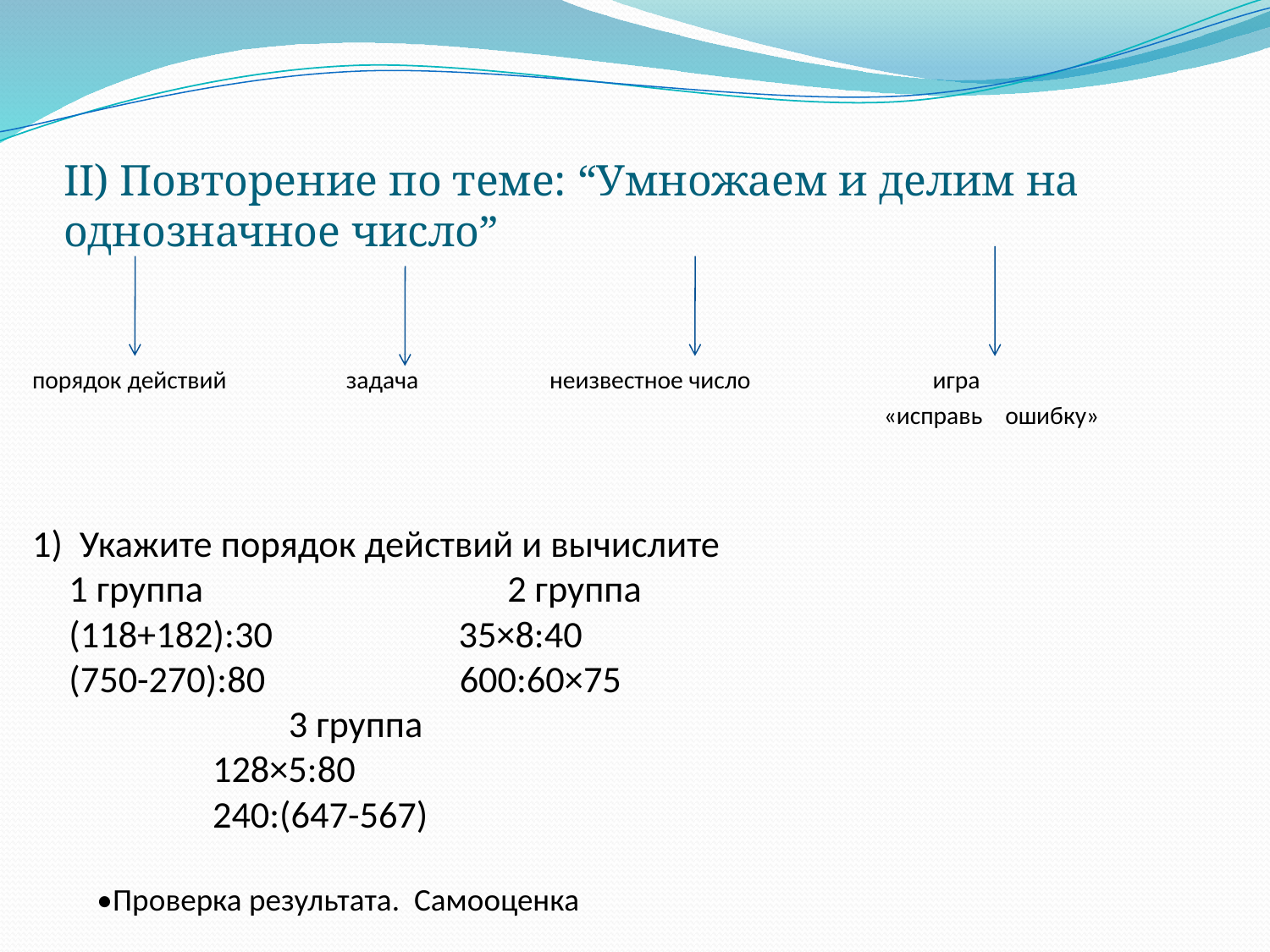

# II) Повторение по теме: “Умножаем и делим на однозначное число”

порядок действий                     задача                       неизвестное число                                игра
                                                                                                                                                     «исправь    ошибку»

1)  Укажите порядок действий и вычислите
1 группа                                    2 группа
(118+182):30                      35×8:40
(750-270):80                       600:60×75
                          3 группа
                 128×5:80
                 240:(647-567)
         •Проверка результата.  Самооценка